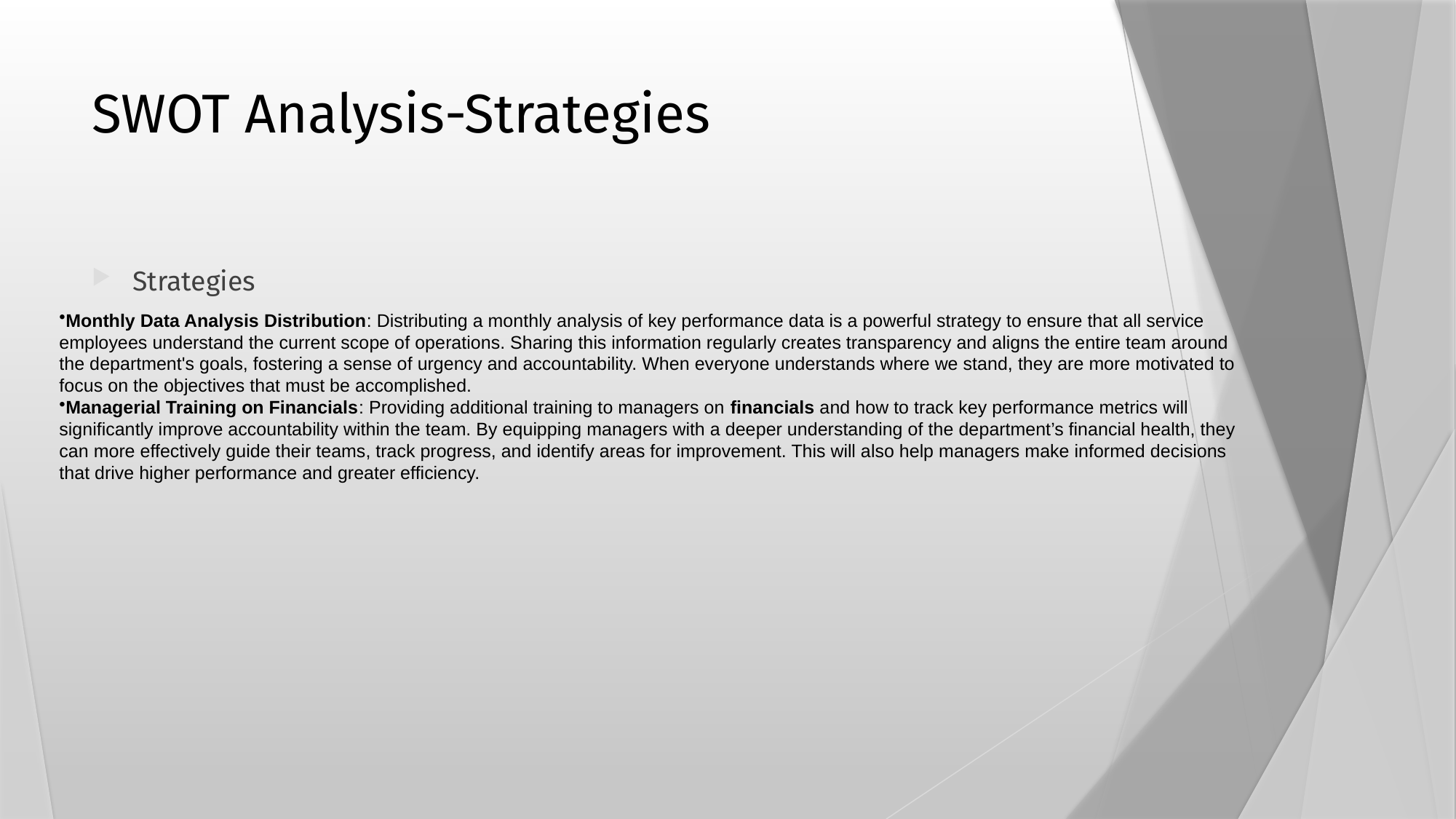

# SWOT Analysis-Strategies
Strategies

Monthly Data Analysis Distribution: Distributing a monthly analysis of key performance data is a powerful strategy to ensure that all service employees understand the current scope of operations. Sharing this information regularly creates transparency and aligns the entire team around the department's goals, fostering a sense of urgency and accountability. When everyone understands where we stand, they are more motivated to focus on the objectives that must be accomplished.
Managerial Training on Financials: Providing additional training to managers on financials and how to track key performance metrics will significantly improve accountability within the team. By equipping managers with a deeper understanding of the department’s financial health, they can more effectively guide their teams, track progress, and identify areas for improvement. This will also help managers make informed decisions that drive higher performance and greater efficiency.